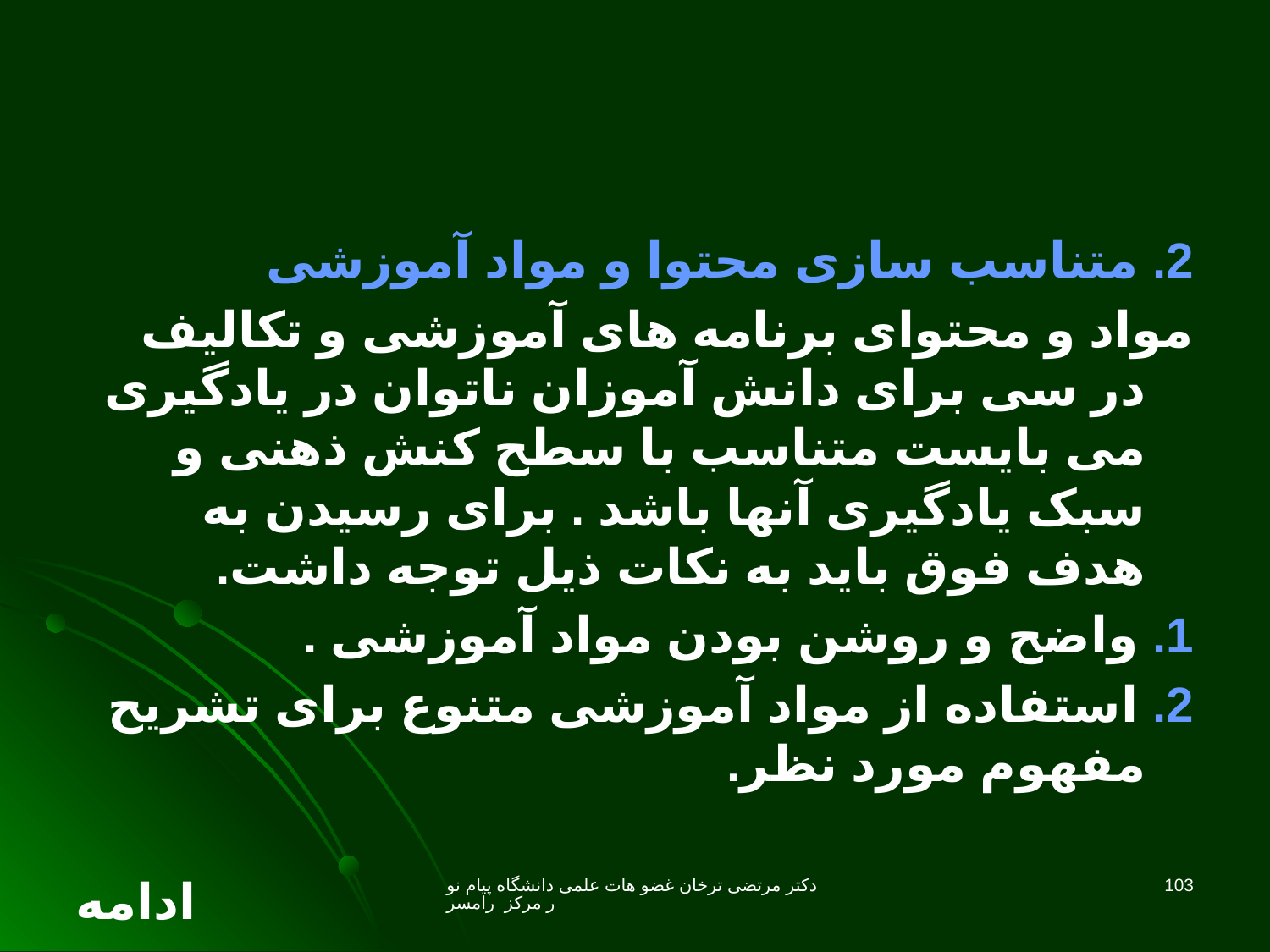

2. متناسب سازی محتوا و مواد آموزشی
مواد و محتوای برنامه های آموزشی و تکالیف در سی برای دانش آموزان ناتوان در یادگیری می بایست متناسب با سطح کنش ذهنی و سبک یادگیری آنها باشد . برای رسیدن به هدف فوق باید به نکات ذیل توجه داشت.
1. واضح و روشن بودن مواد آموزشی .
2. استفاده از مواد آموزشی متنوع برای تشریح مفهوم مورد نظر.

ادامه
دکتر مرتضی ترخان غضو هات علمی دانشگاه پیام نور مرکز رامسر
103